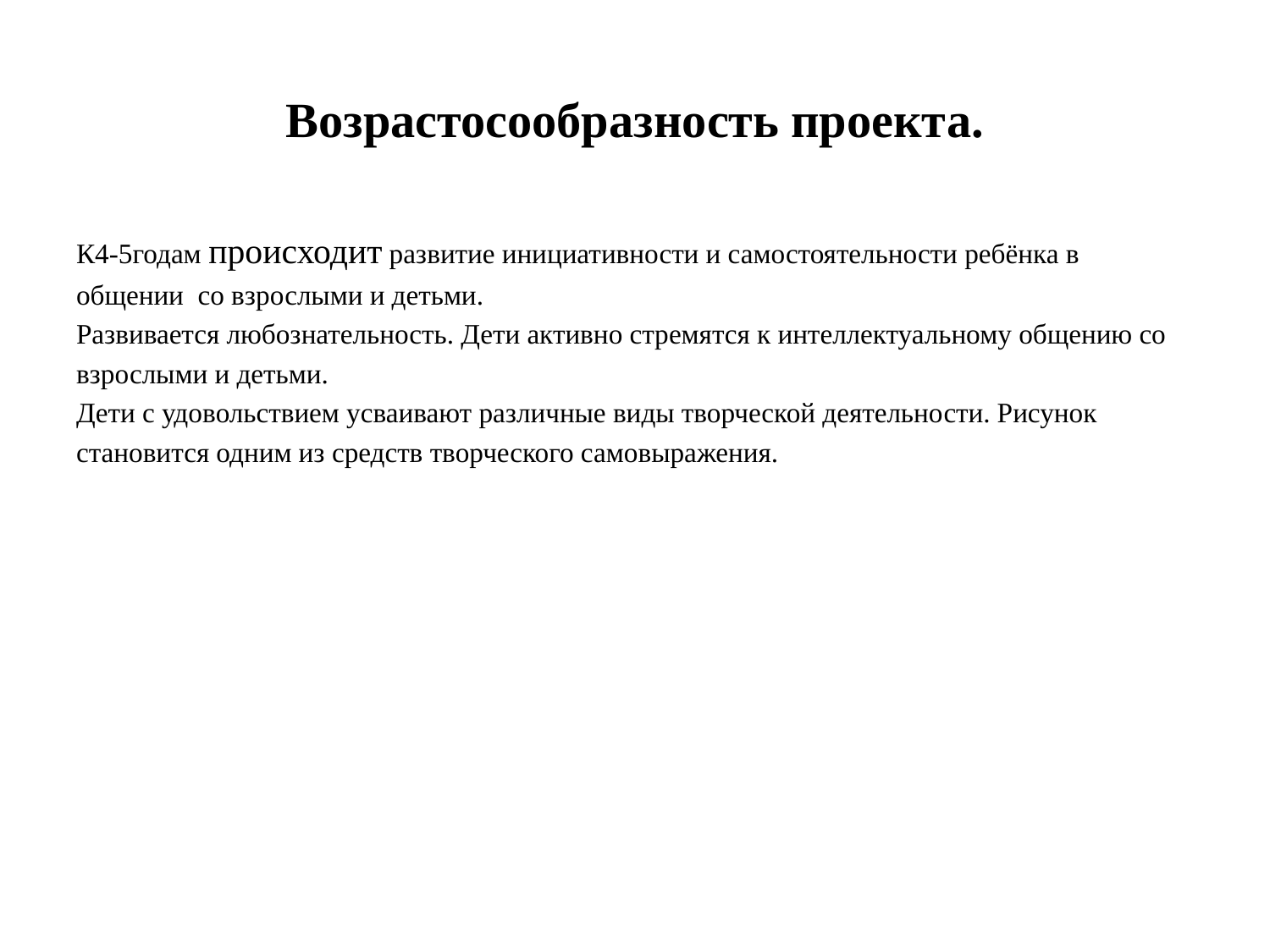

# Возрастосообразность проекта.
К4-5годам происходит развитие инициативности и самостоятельности ребёнка в
общении  со взрослыми и детьми.
Развивается любознательность. Дети активно стремятся к интеллектуальному общению со
взрослыми и детьми.
Дети с удовольствием усваивают различные виды творческой деятельности. Рисунок
становится одним из средств творческого самовыражения.